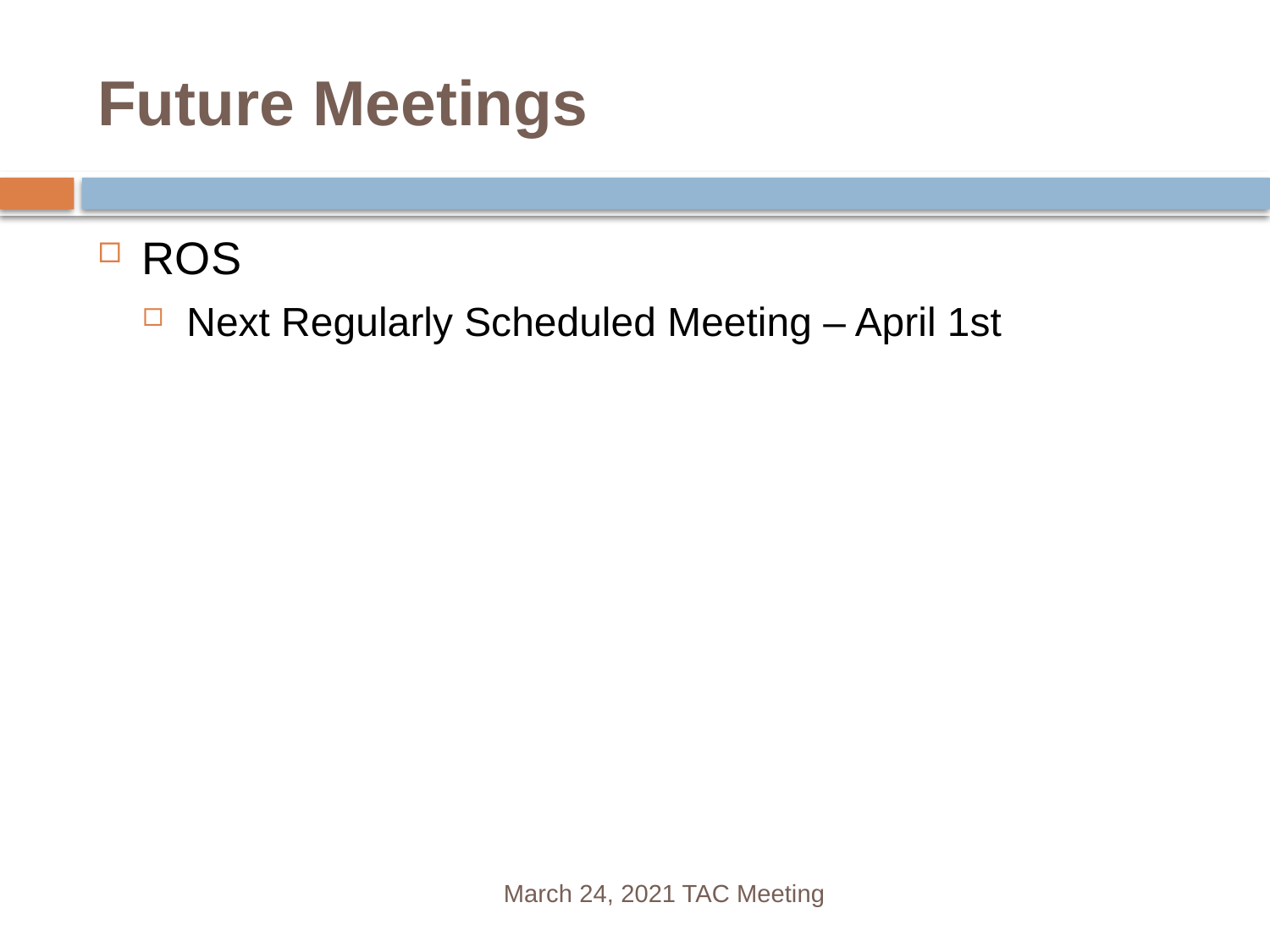

# Future Meetings
ROS
Next Regularly Scheduled Meeting – April 1st

March 24, 2021 TAC Meeting